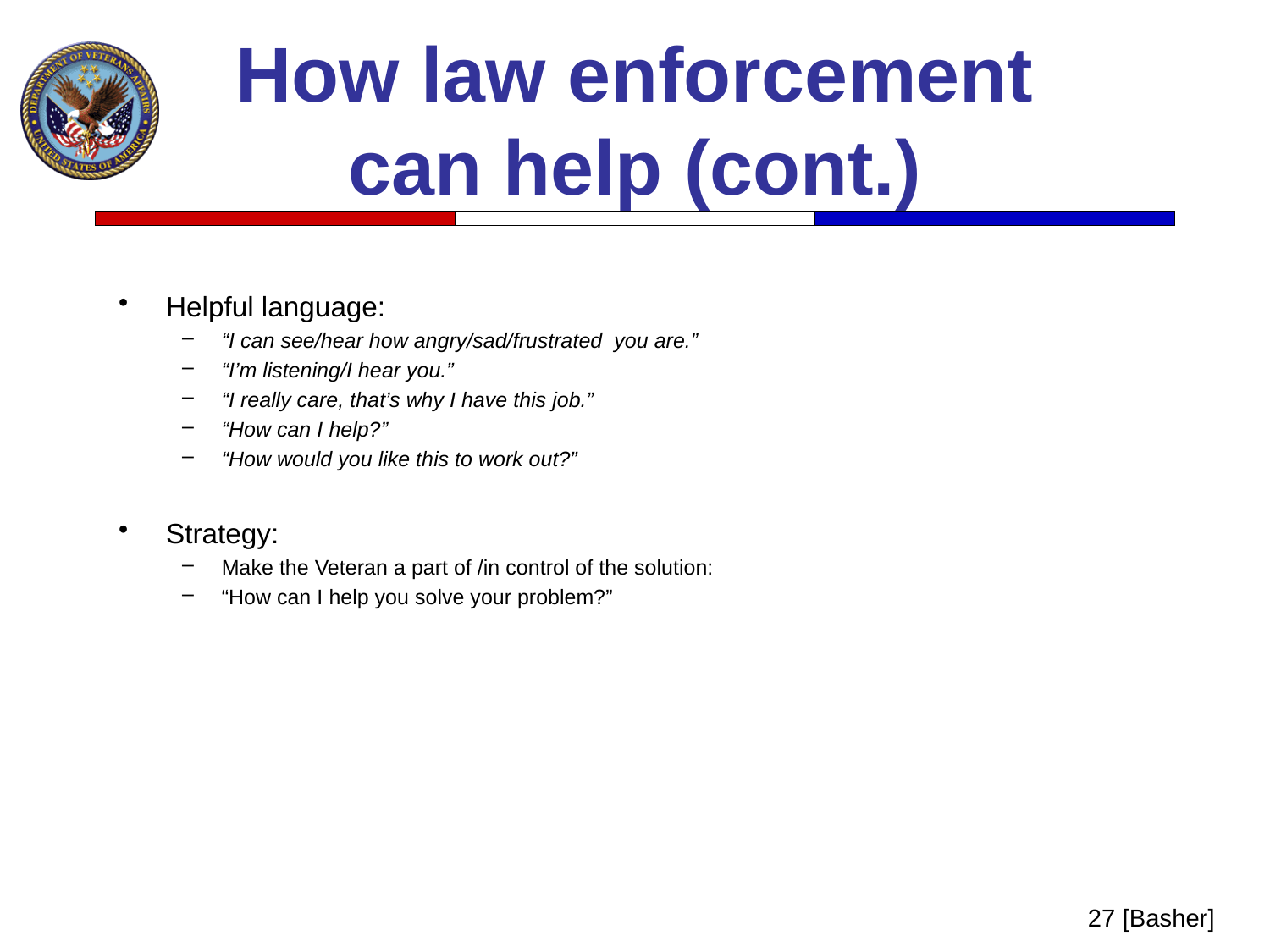

# How law enforcement can help (cont.)

Helpful language:
“I can see/hear how angry/sad/frustrated  you are.”
“I’m listening/I hear you.”
“I really care, that’s why I have this job.”
“How can I help?”
“How would you like this to work out?”

Strategy:
Make the Veteran a part of /in control of the solution:
“How can I help you solve your problem?”

27 [Basher]